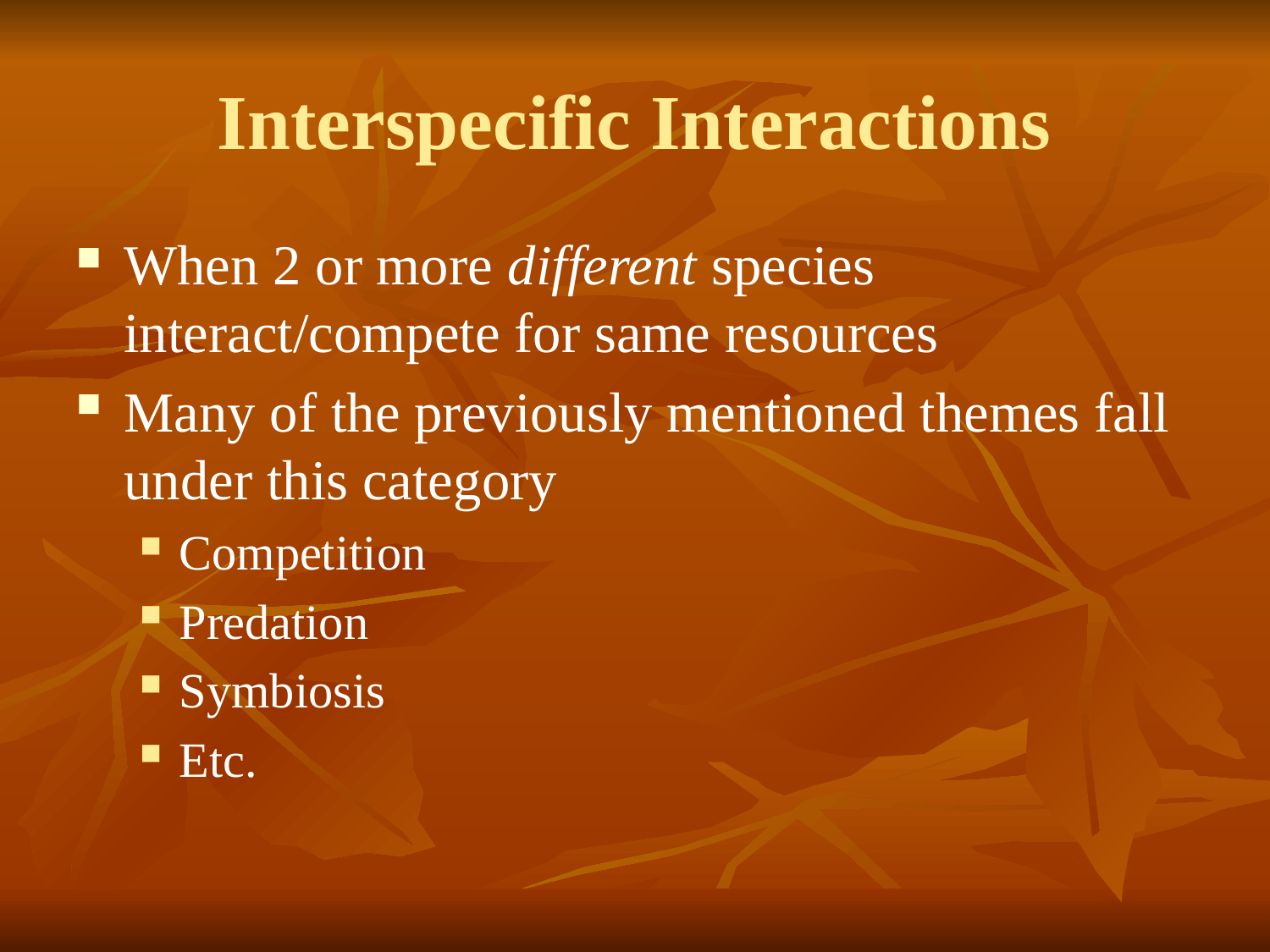

Interspecific Interactions
When 2 or more different species interact/compete for same resources
Many of the previously mentioned themes fall under this category
Competition
Predation
Symbiosis
Etc.